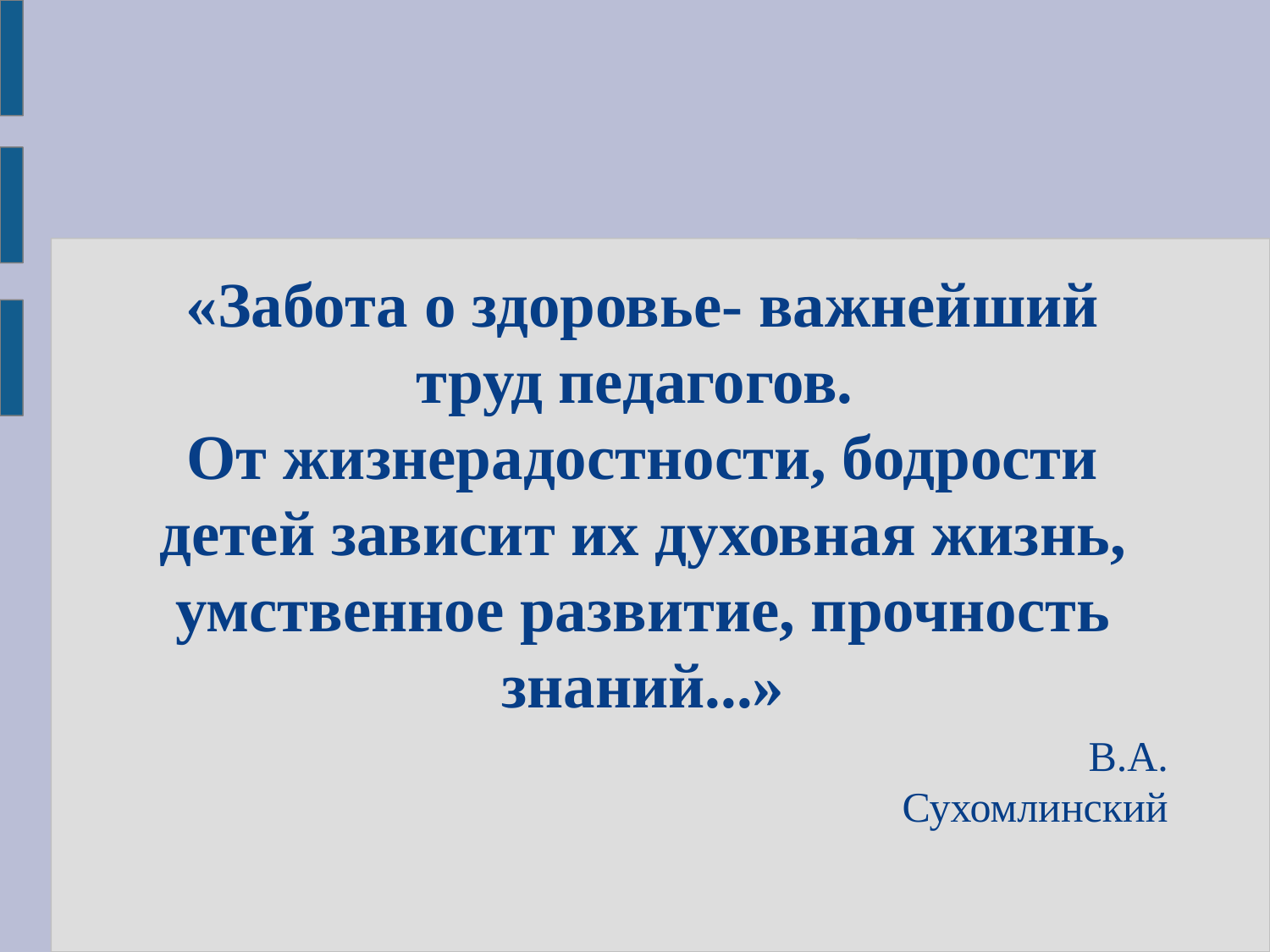

«Забота о здоровье- важнейший труд педагогов.
От жизнерадостности, бодрости детей зависит их духовная жизнь, умственное развитие, прочность знаний...»
                                                                  В.А. Сухомлинский